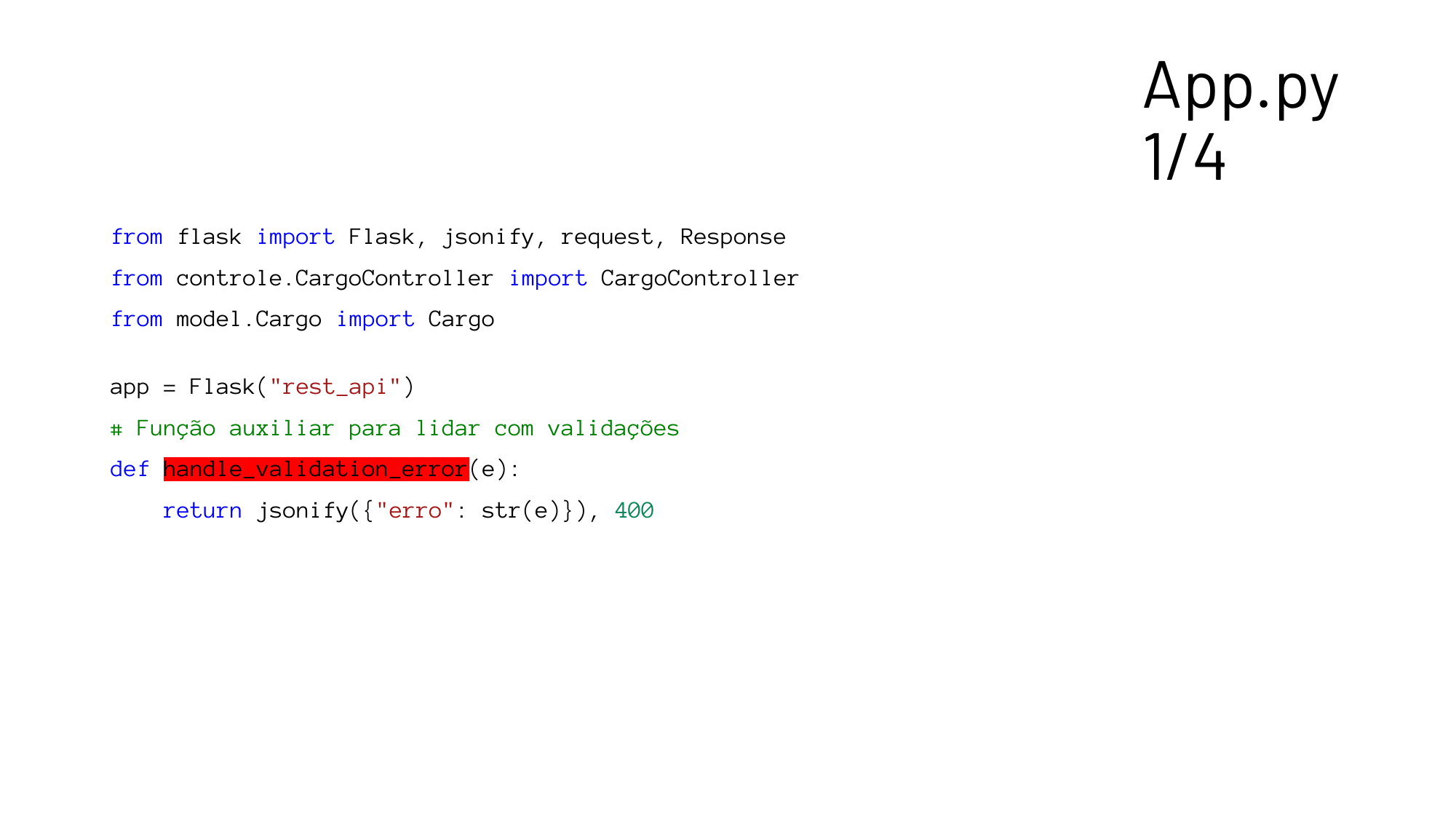

# App.py 1/4
from flask import Flask, jsonify, request, Response
from controle.CargoController import CargoController
from model.Cargo import Cargo
app = Flask("rest_api")
# Função auxiliar para lidar com validações
def handle_validation_error(e):
    return jsonify({"erro": str(e)}), 400